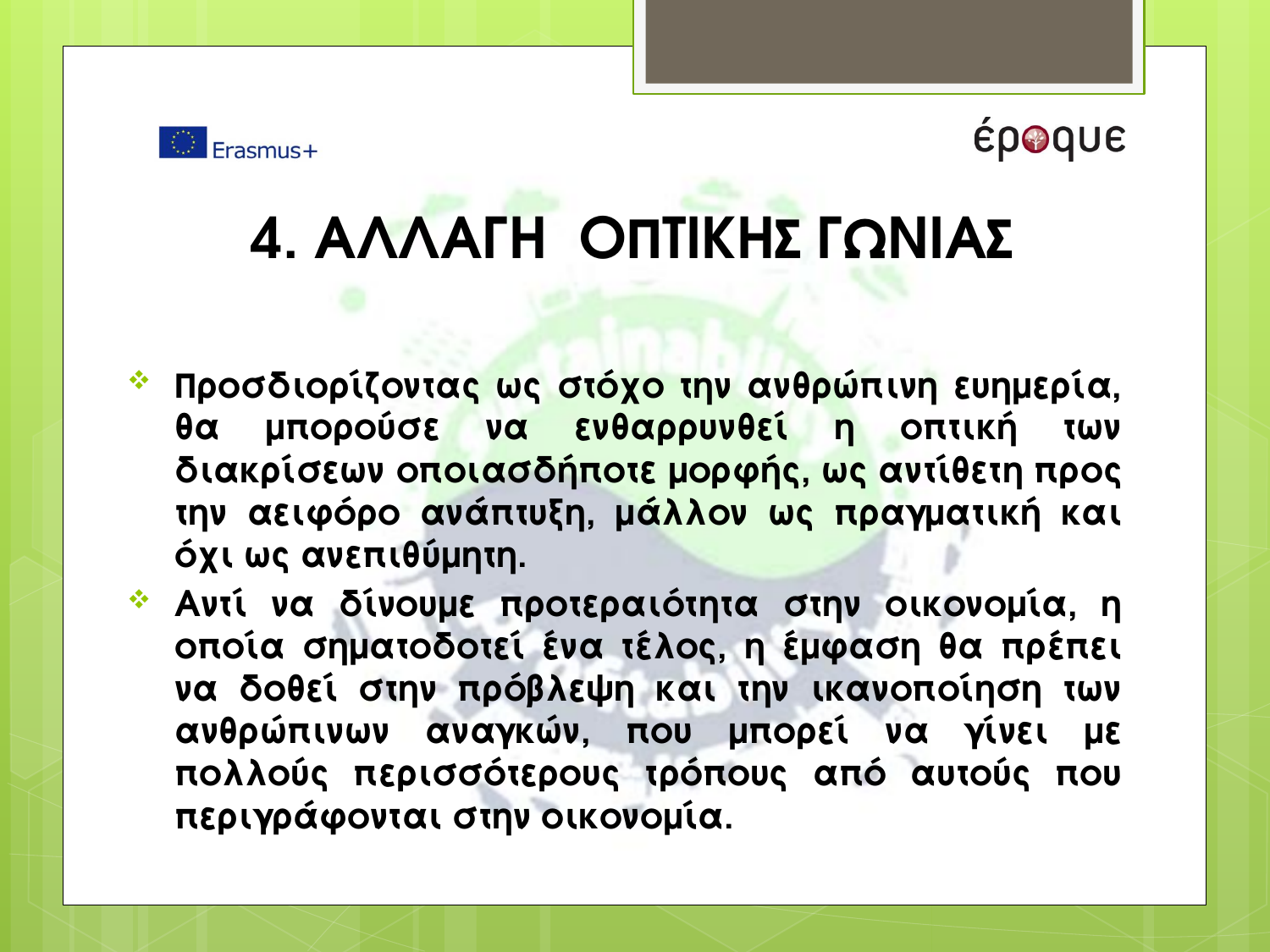

# 4. ΑΛΛΑΓΗ  ΟΠΤΙΚΗΣ ΓΩΝΙΑΣ
Προσδιορίζοντας ως στόχο την ανθρώπινη ευημερία, θα μπορούσε να ενθαρρυνθεί η οπτική των διακρίσεων οποιασδήποτε μορφής, ως αντίθετη προς την αειφόρο ανάπτυξη, μάλλον ως πραγματική και όχι ως ανεπιθύμητη.
Αντί να δίνουμε προτεραιότητα στην οικονομία, η οποία σηματοδοτεί ένα τέλος, η έμφαση θα πρέπει να δοθεί στην πρόβλεψη και την ικανοποίηση των ανθρώπινων αναγκών, που μπορεί να γίνει με πολλούς περισσότερους τρόπους από αυτούς που περιγράφονται στην οικονομία.